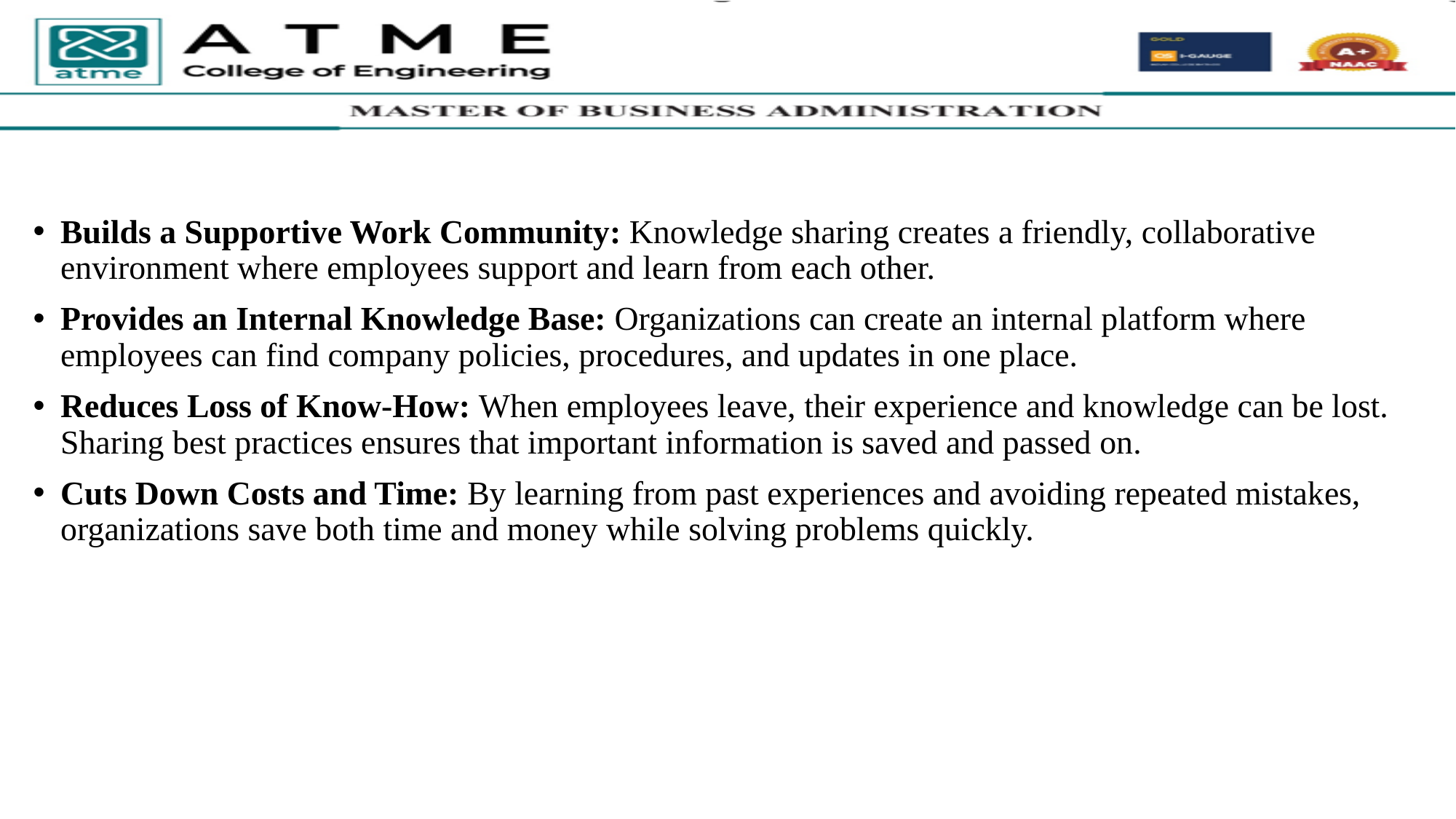

Builds a Supportive Work Community: Knowledge sharing creates a friendly, collaborative environment where employees support and learn from each other.
Provides an Internal Knowledge Base: Organizations can create an internal platform where employees can find company policies, procedures, and updates in one place.
Reduces Loss of Know-How: When employees leave, their experience and knowledge can be lost. Sharing best practices ensures that important information is saved and passed on.
Cuts Down Costs and Time: By learning from past experiences and avoiding repeated mistakes, organizations save both time and money while solving problems quickly.